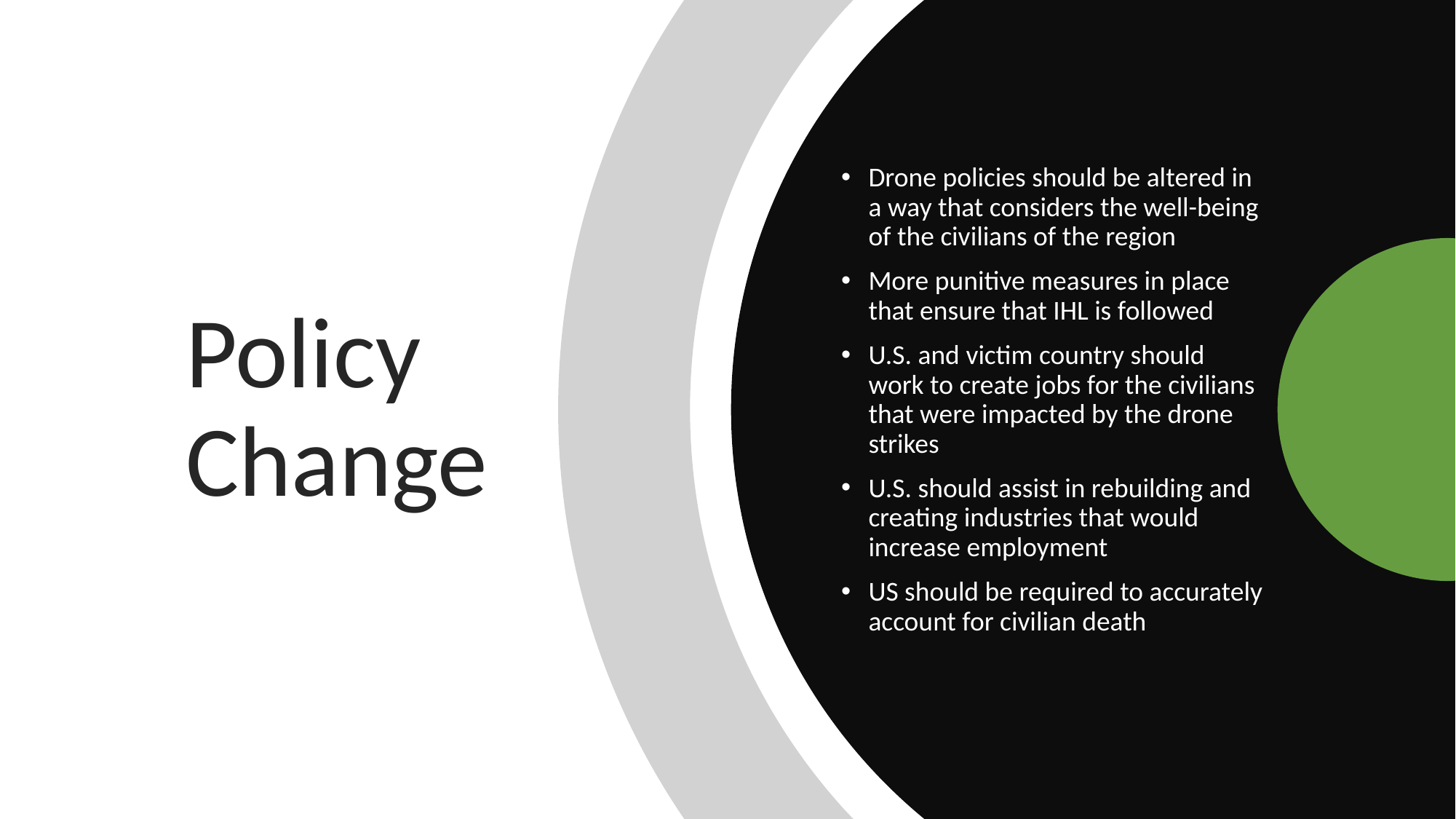

Drone policies should be altered in a way that considers the well-being of the civilians of the region
More punitive measures in place that ensure that IHL is followed
U.S. and victim country should work to create jobs for the civilians that were impacted by the drone strikes
U.S. should assist in rebuilding and creating industries that would increase employment
US should be required to accurately account for civilian death
# Policy Change